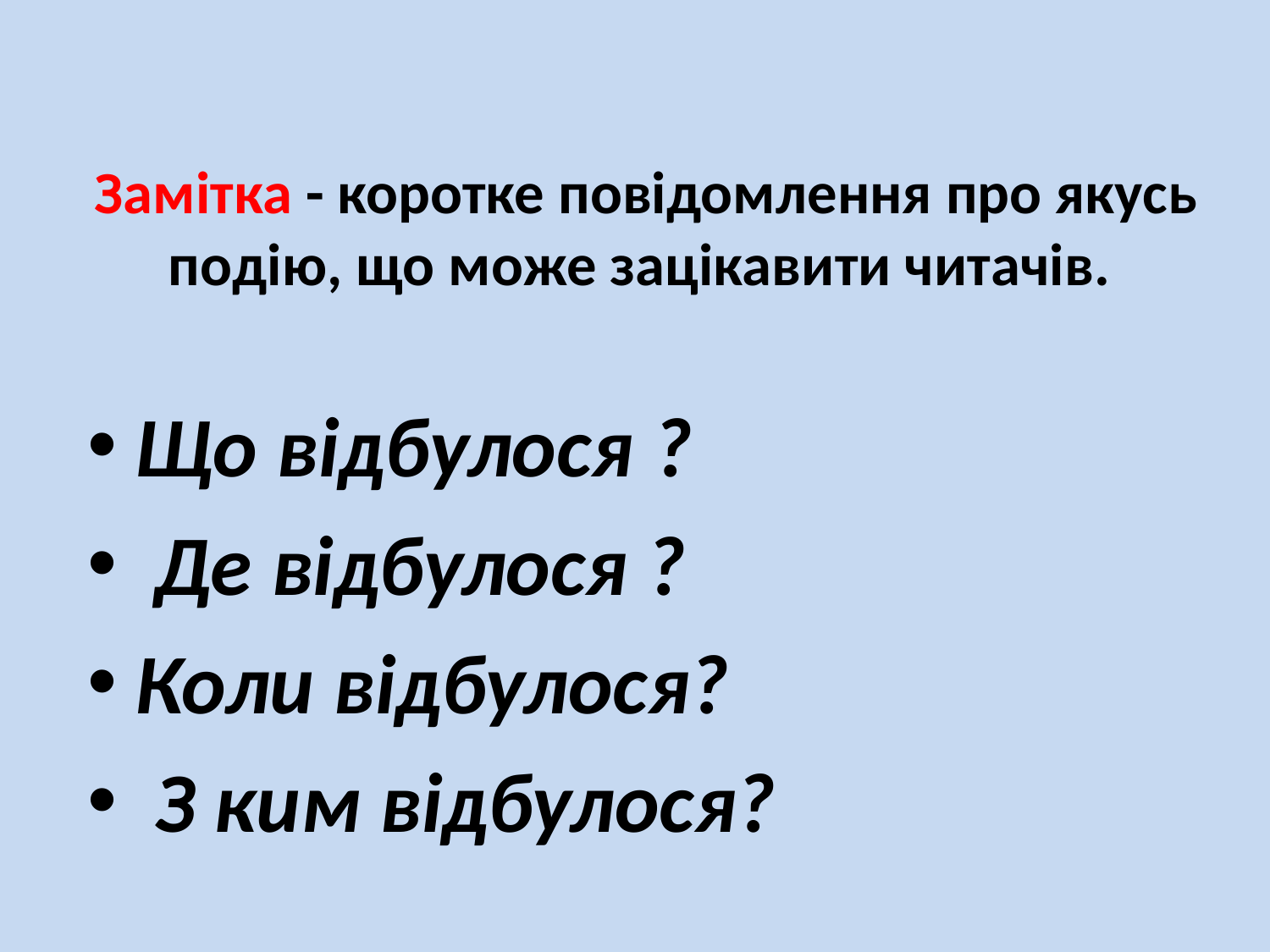

# Замітка - коротке повідомлення про якусь подію, що може зацікавити читачів.
Що відбулося ?
 Де відбулося ?
Коли відбулося?
 З ким відбулося?